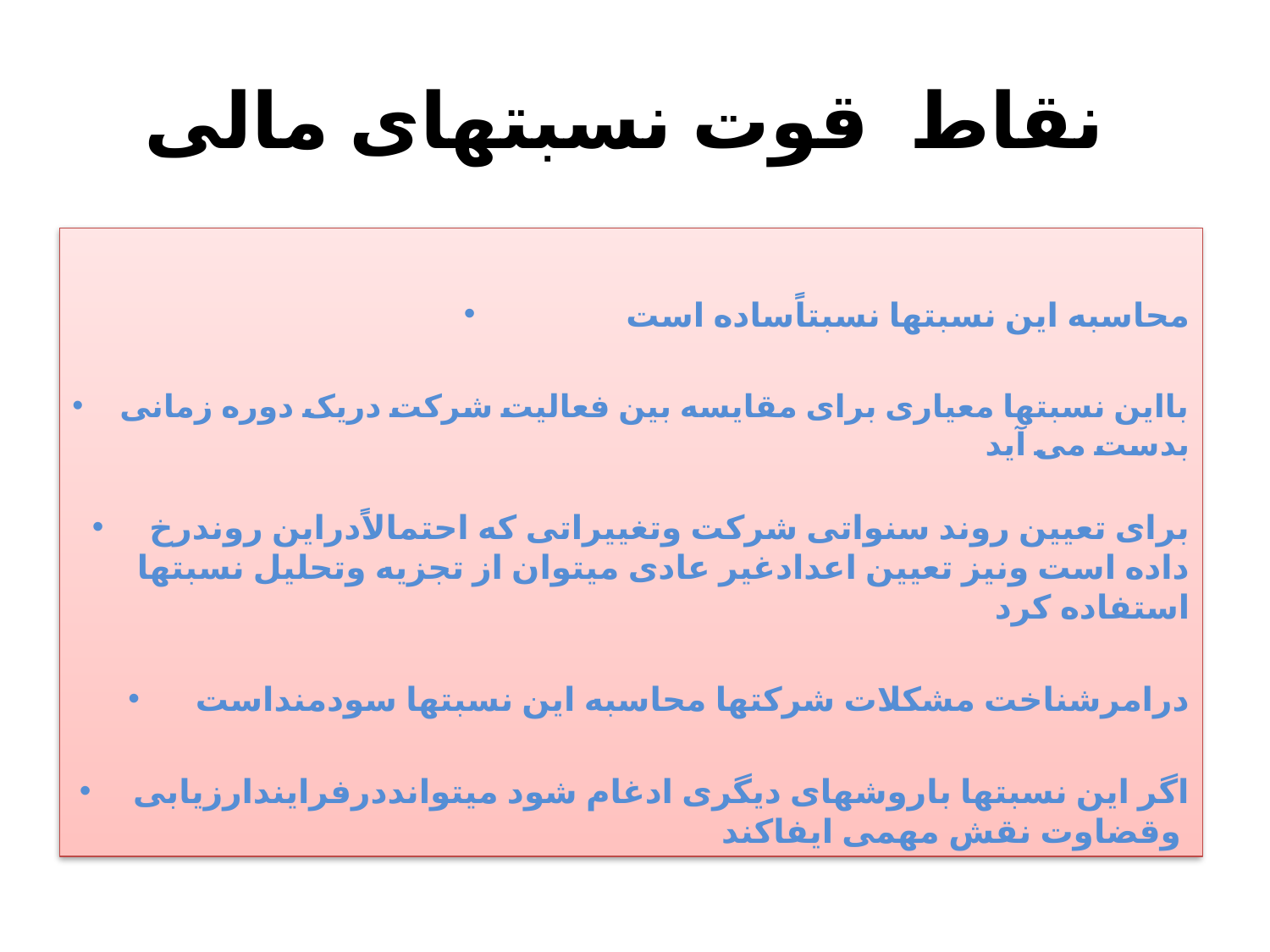

# نقاط  قوت نسبتهای مالی

محاسبه این نسبتها نسبتاًساده است

بااین نسبتها معیاری برای مقایسه بین فعالیت شرکت دریک دوره زمانی بدست می آید

برای تعیین روند سنواتی شرکت وتغییراتی که احتمالاًدراین روندرخ داده است ونیز تعیین اعدادغیر عادی میتوان از تجزیه وتحلیل نسبتها استفاده کرد

درامرشناخت مشکلات شرکتها محاسبه این نسبتها سودمنداست

اگر این نسبتها باروشهای دیگری ادغام شود میتوانددرفرایندارزیابی وقضاوت نقش مهمی ایفاکند